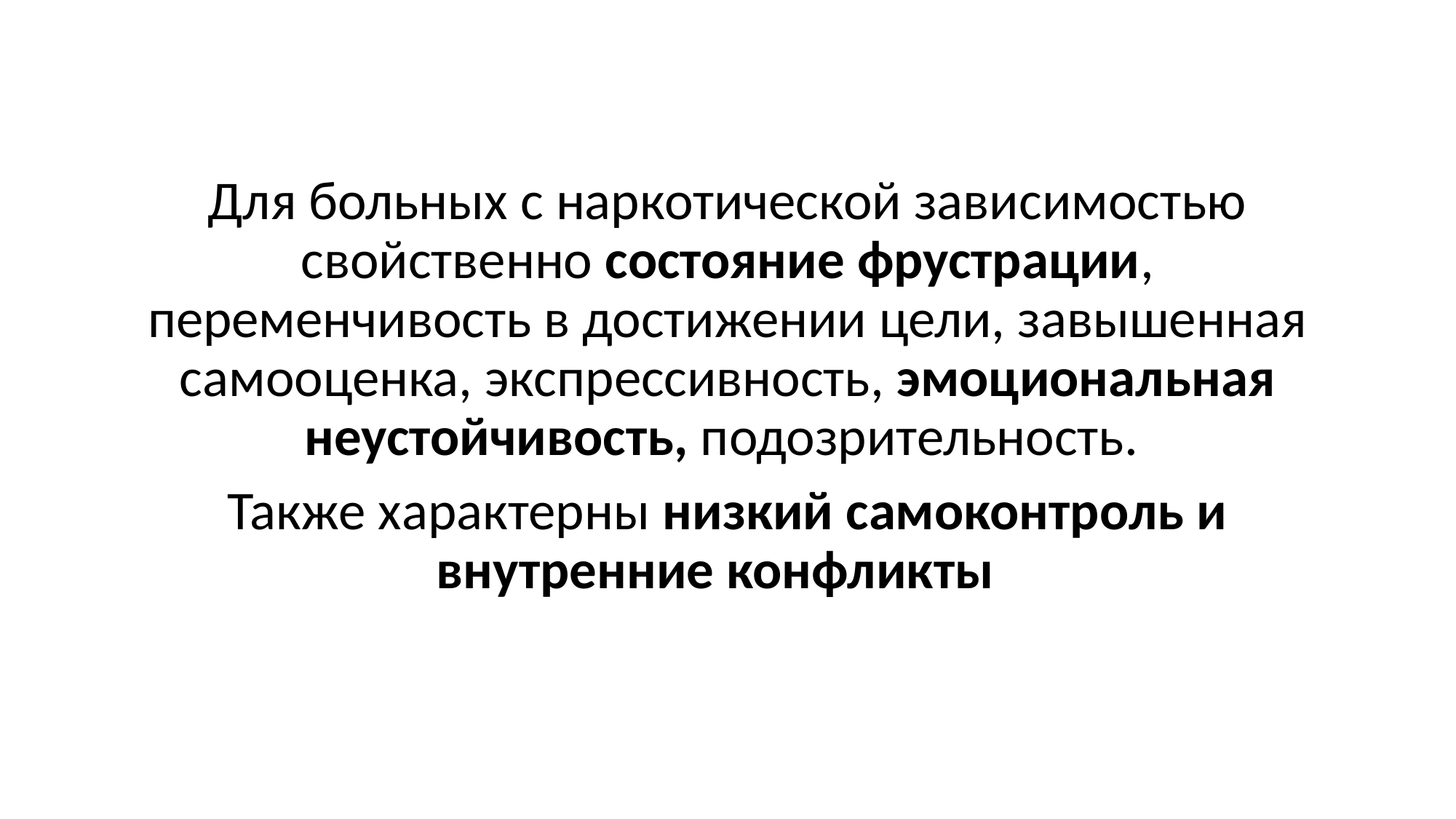

#
Для больных с наркотической зависимостью свойственно состояние фрустрации, переменчивость в достижении цели, завышенная самооценка, экспрессивность, эмоциональная неустойчивость, подозрительность.
Также характерны низкий самоконтроль и внутренние конфликты